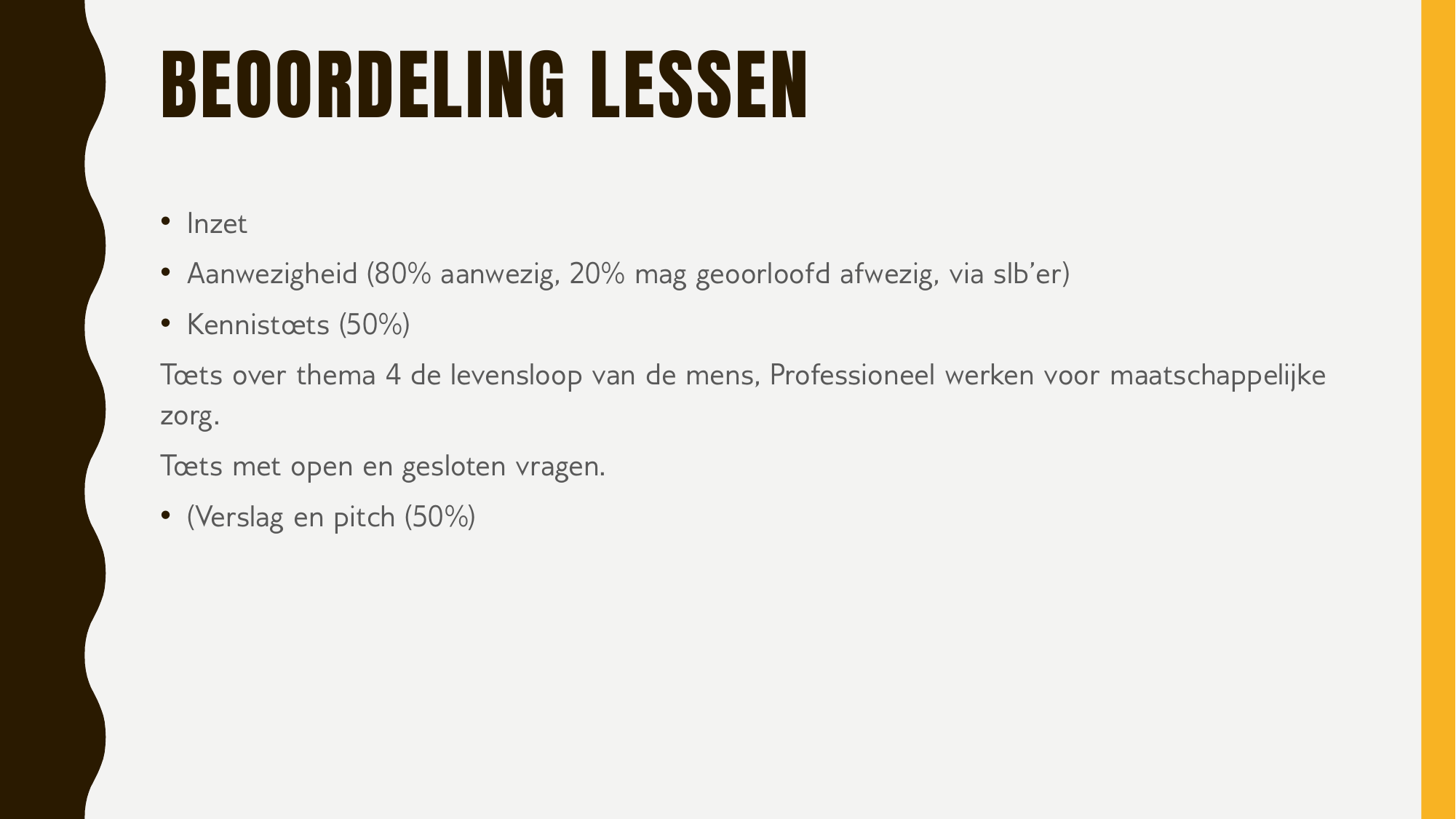

# Beoordeling lessen
Inzet
Aanwezigheid (80% aanwezig, 20% mag geoorloofd afwezig, via slb’er)
Kennistoets (50%)
Toets over thema 4 de levensloop van de mens, Professioneel werken voor maatschappelijke zorg.
Toets met open en gesloten vragen.
(Verslag en pitch (50%)